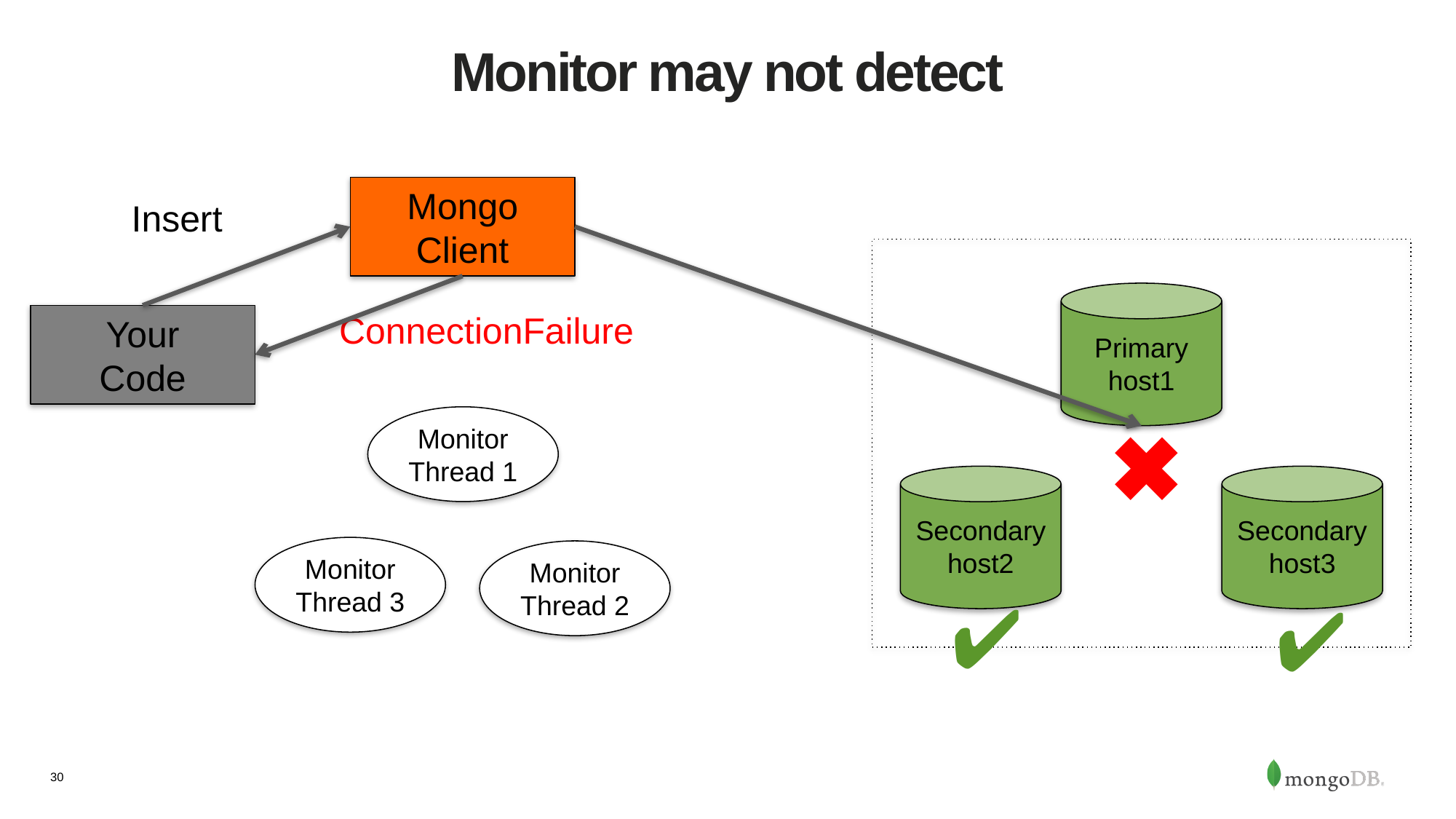

# Monitor may not detect
Mongo
Client
Insert

Primary
host1
Secondary
host2
Secondary
host3
ConnectionFailure
Your
Code
✖
Monitor
Thread 1
Monitor
Thread 3
Monitor
Thread 2
✔
✔